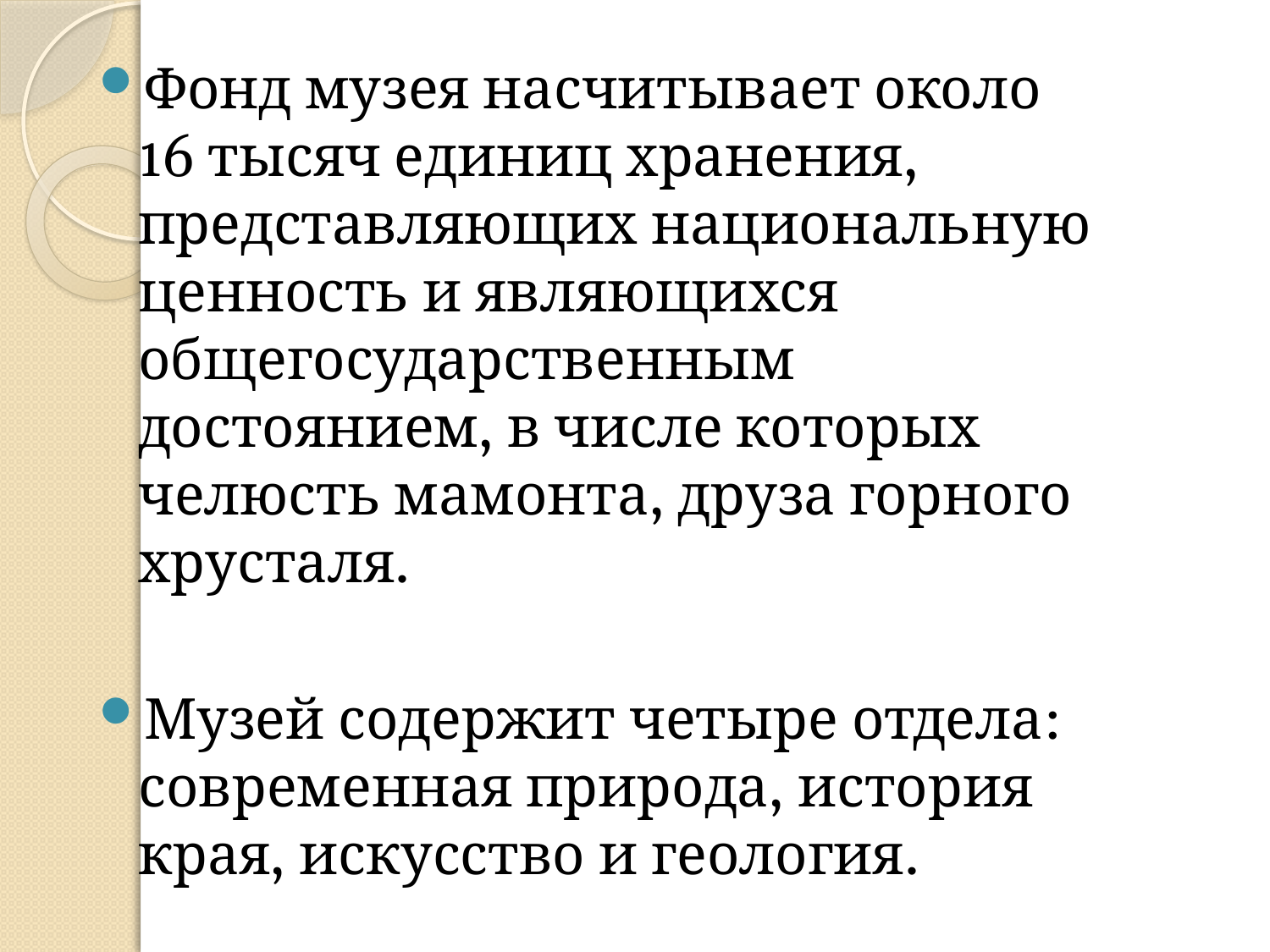

Фонд музея насчитывает около 16 тысяч единиц хранения, представляющих национальную ценность и являющихся общегосударственным достоянием, в числе которых челюсть мамонта, друза горного хрусталя.

Музей содержит четыре отдела: современная природа, история края, искусство и геология.